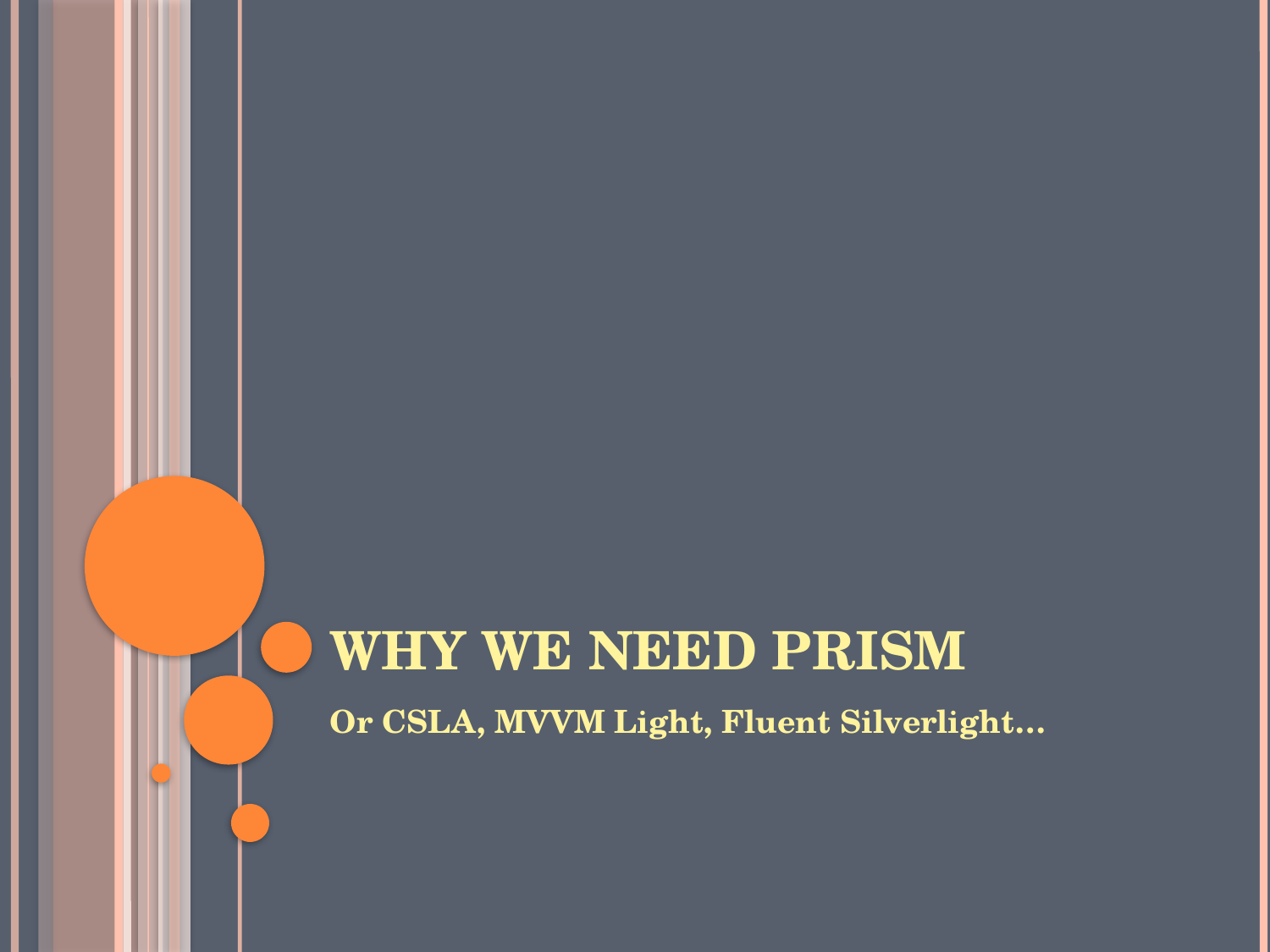

# Why we need Prism
Or CSLA, MVVM Light, Fluent Silverlight…